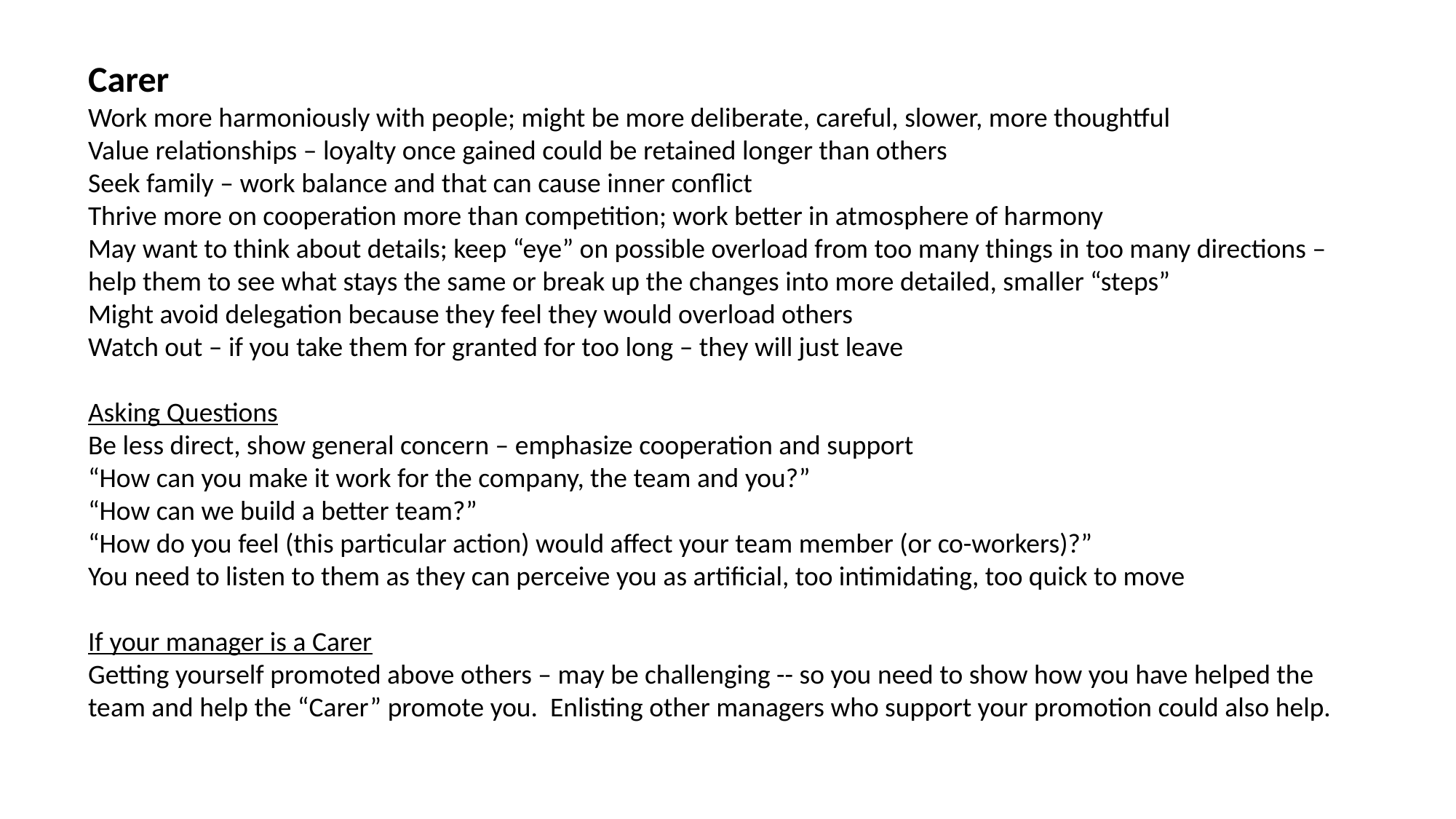

Carer
Work more harmoniously with people; might be more deliberate, careful, slower, more thoughtful
Value relationships – loyalty once gained could be retained longer than others
Seek family – work balance and that can cause inner conflict
Thrive more on cooperation more than competition; work better in atmosphere of harmony
May want to think about details; keep “eye” on possible overload from too many things in too many directions – help them to see what stays the same or break up the changes into more detailed, smaller “steps”
Might avoid delegation because they feel they would overload others
Watch out – if you take them for granted for too long – they will just leave

Asking Questions
Be less direct, show general concern – emphasize cooperation and support
“How can you make it work for the company, the team and you?”
“How can we build a better team?”
“How do you feel (this particular action) would affect your team member (or co-workers)?”
You need to listen to them as they can perceive you as artificial, too intimidating, too quick to move

If your manager is a Carer
Getting yourself promoted above others – may be challenging -- so you need to show how you have helped the team and help the “Carer” promote you.  Enlisting other managers who support your promotion could also help.